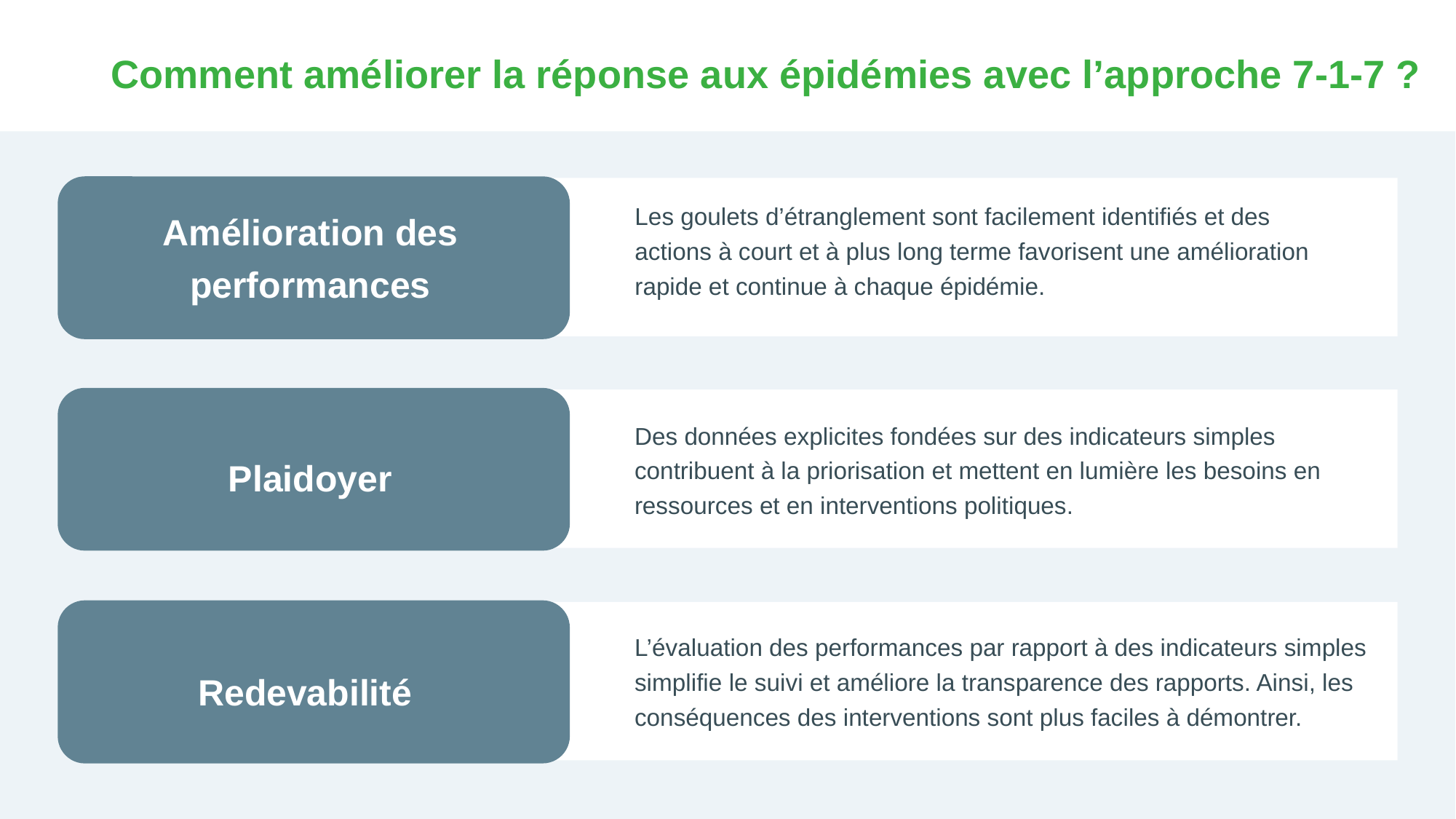

# Comment améliorer la réponse aux épidémies avec l’approche 7-1-7 ?

Les goulets d’étranglement sont facilement identifiés et des actions à court et à plus long terme favorisent une amélioration rapide et continue à chaque épidémie.
Amélioration des performances

Des données explicites fondées sur des indicateurs simples contribuent à la priorisation et mettent en lumière les besoins en ressources et en interventions politiques.
Plaidoyer

L’évaluation des performances par rapport à des indicateurs simples simplifie le suivi et améliore la transparence des rapports. Ainsi, les conséquences des interventions sont plus faciles à démontrer.
Redevabilité